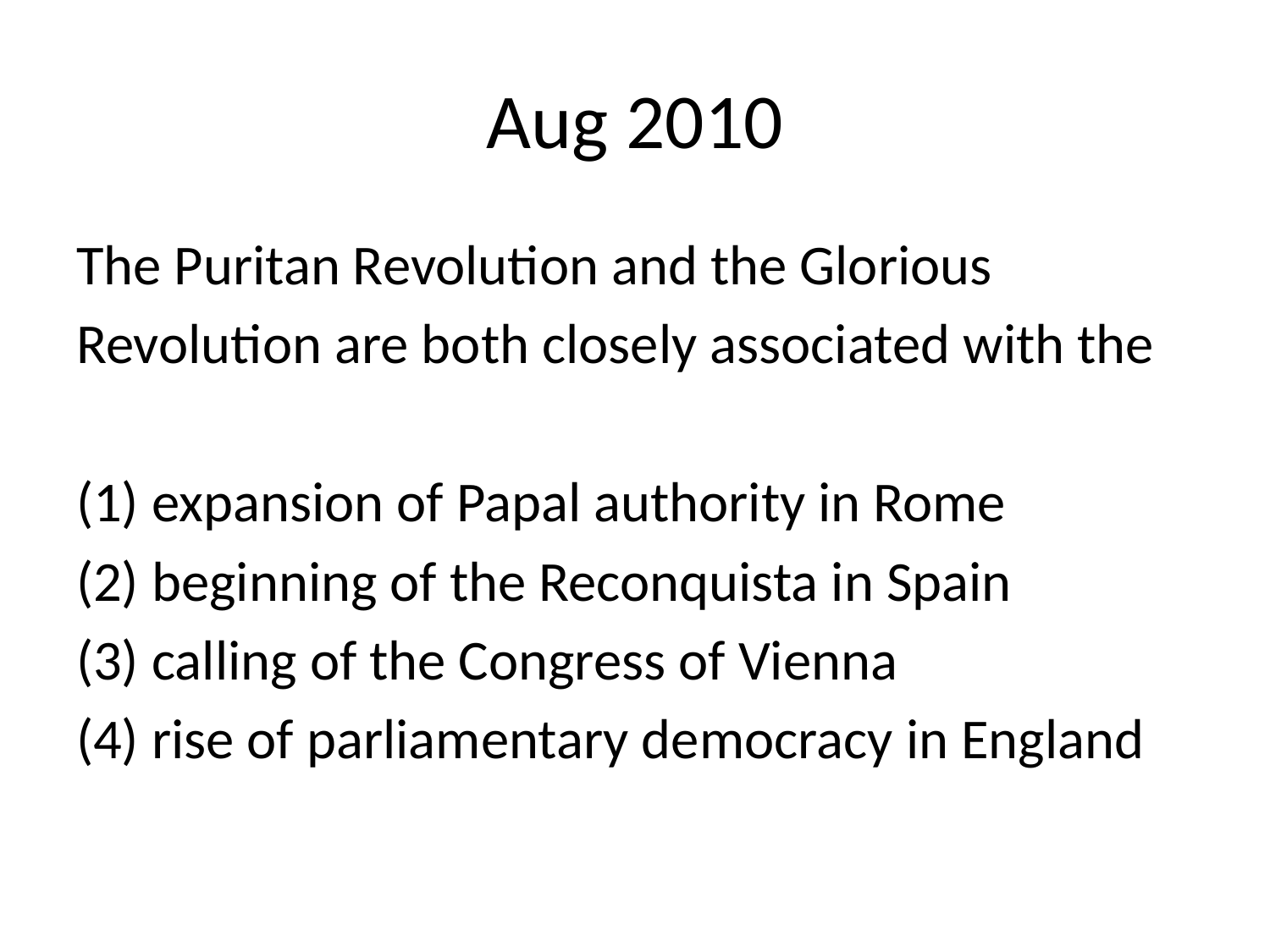

# Aug 2010
The Puritan Revolution and the Glorious
Revolution are both closely associated with the

(1) expansion of Papal authority in Rome
(2) beginning of the Reconquista in Spain
(3) calling of the Congress of Vienna
(4) rise of parliamentary democracy in England